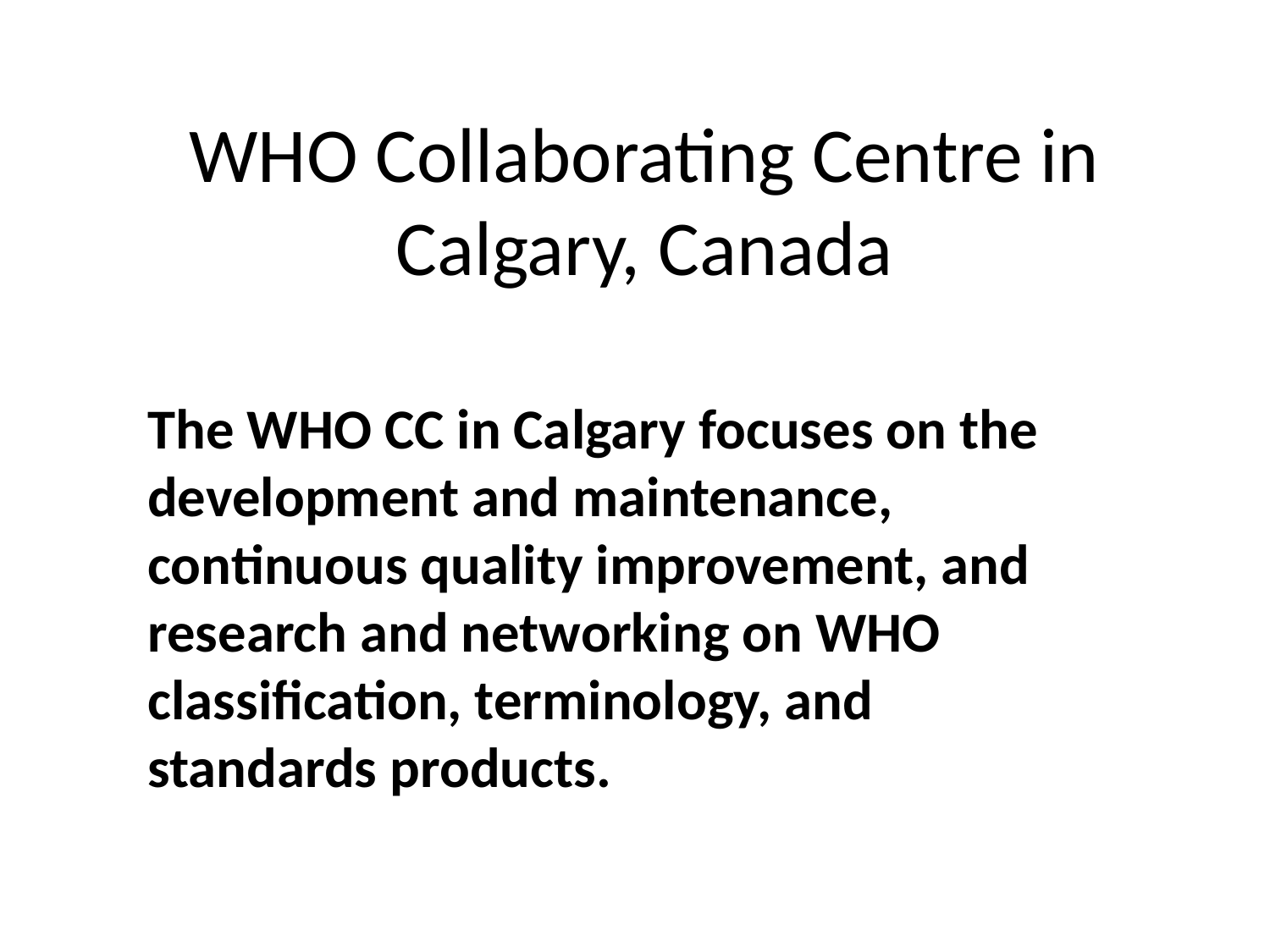

# WHO Collaborating Centre in Calgary, Canada
The WHO CC in Calgary focuses on the development and maintenance, continuous quality improvement, and research and networking on WHO classification, terminology, and standards products.